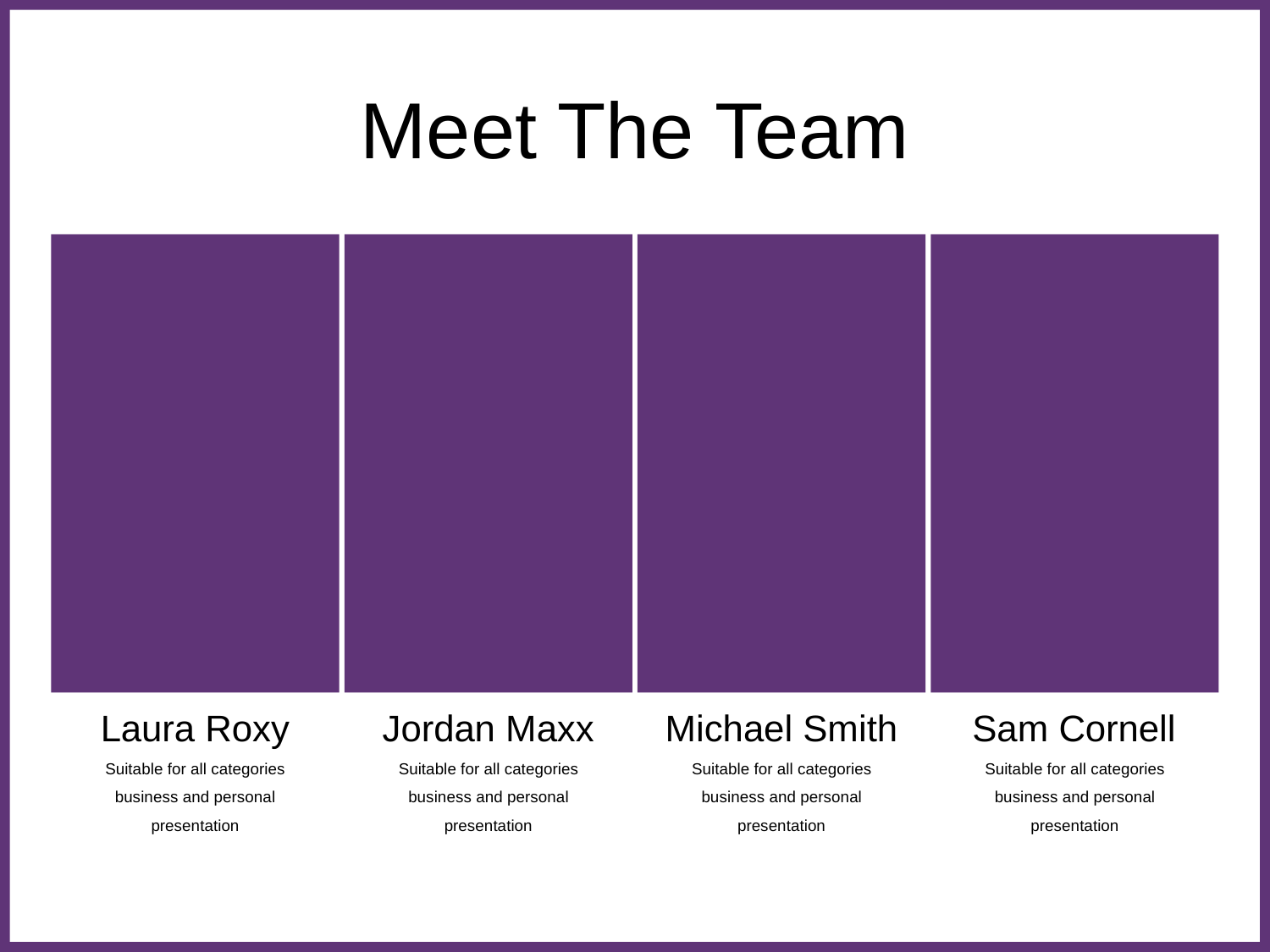

# Meet The Team

Michael Smith
Sam Cornell
Laura Roxy
Jordan Maxx
Suitable for all categories business and personal presentation
Suitable for all categories business and personal presentation
Suitable for all categories business and personal presentation
Suitable for all categories business and personal presentation